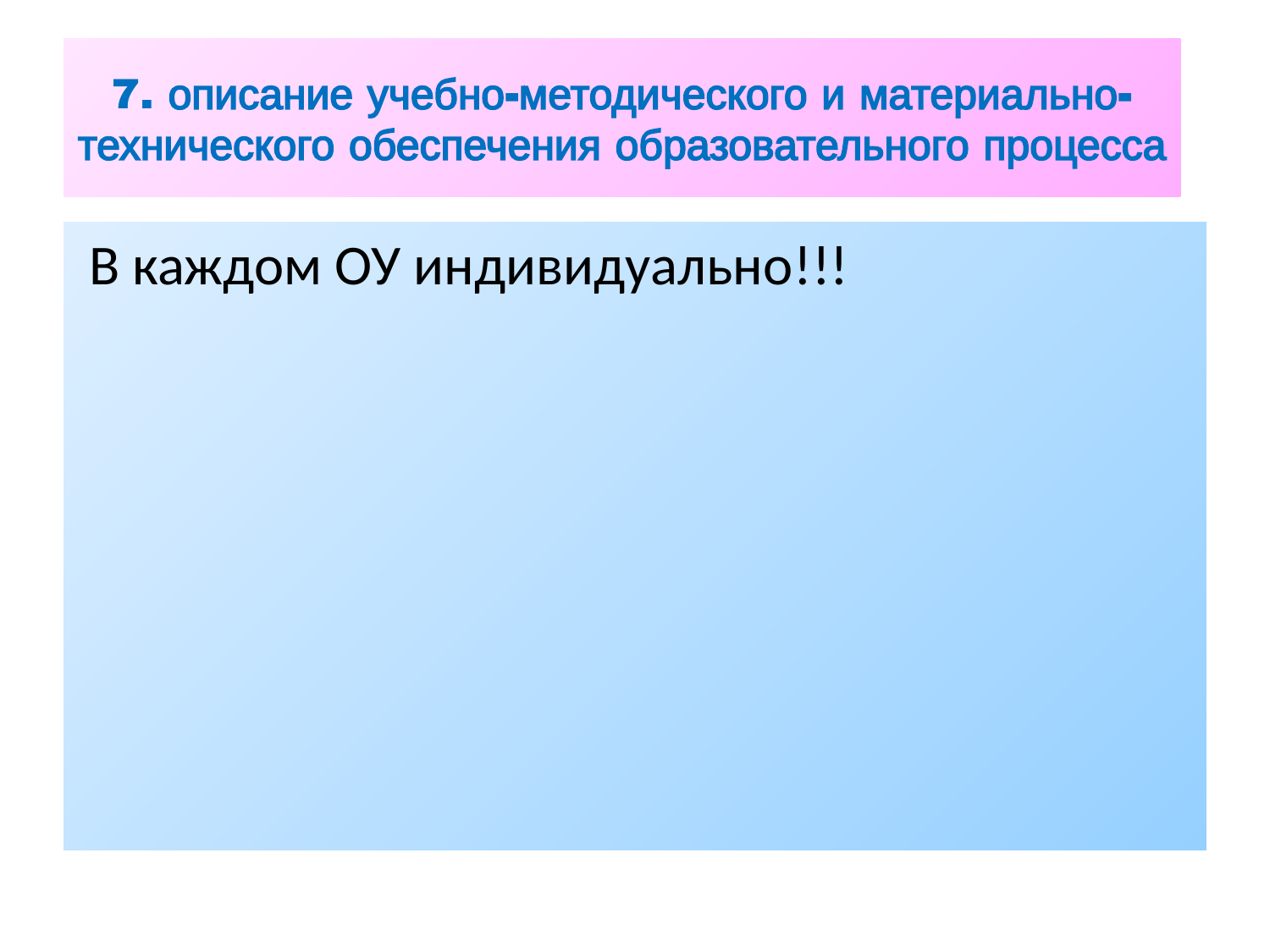

# 7. описание учебно-методического и материально-технического обеспечения образовательного процесса
 В каждом ОУ индивидуально!!!